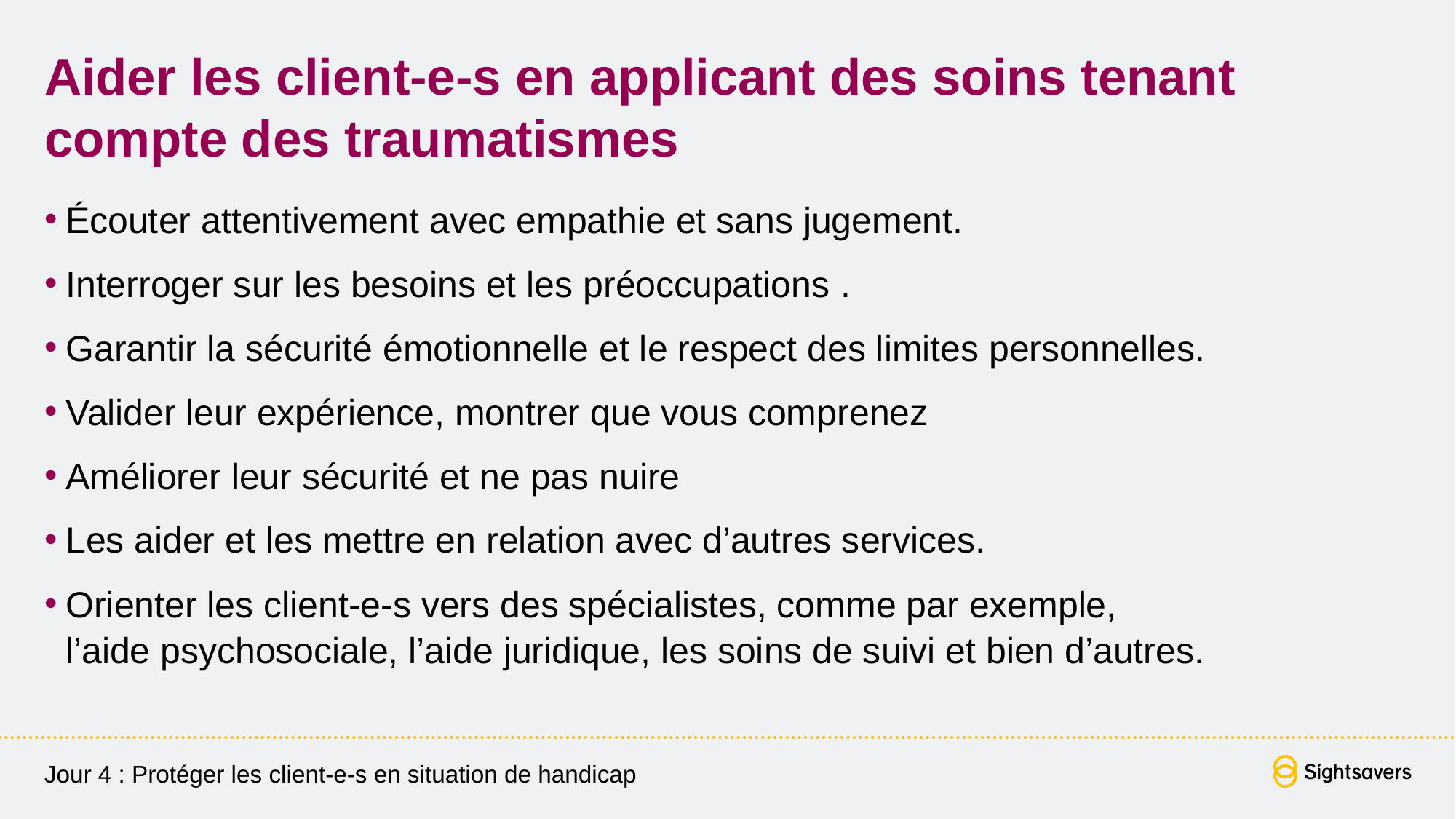

# Aider les client-e-s en applicant des soins tenant compte des traumatismes
Écouter attentivement avec empathie et sans jugement.
Interroger sur les besoins et les préoccupations .
Garantir la sécurité émotionnelle et le respect des limites personnelles.
Valider leur expérience, montrer que vous comprenez
Améliorer leur sécurité et ne pas nuire
Les aider et les mettre en relation avec d’autres services.
Orienter les client-e-s vers des spécialistes, comme par exemple, l’aide psychosociale, l’aide juridique, les soins de suivi et bien d’autres.
Jour 4 : Protéger les client-e-s en situation de handicap